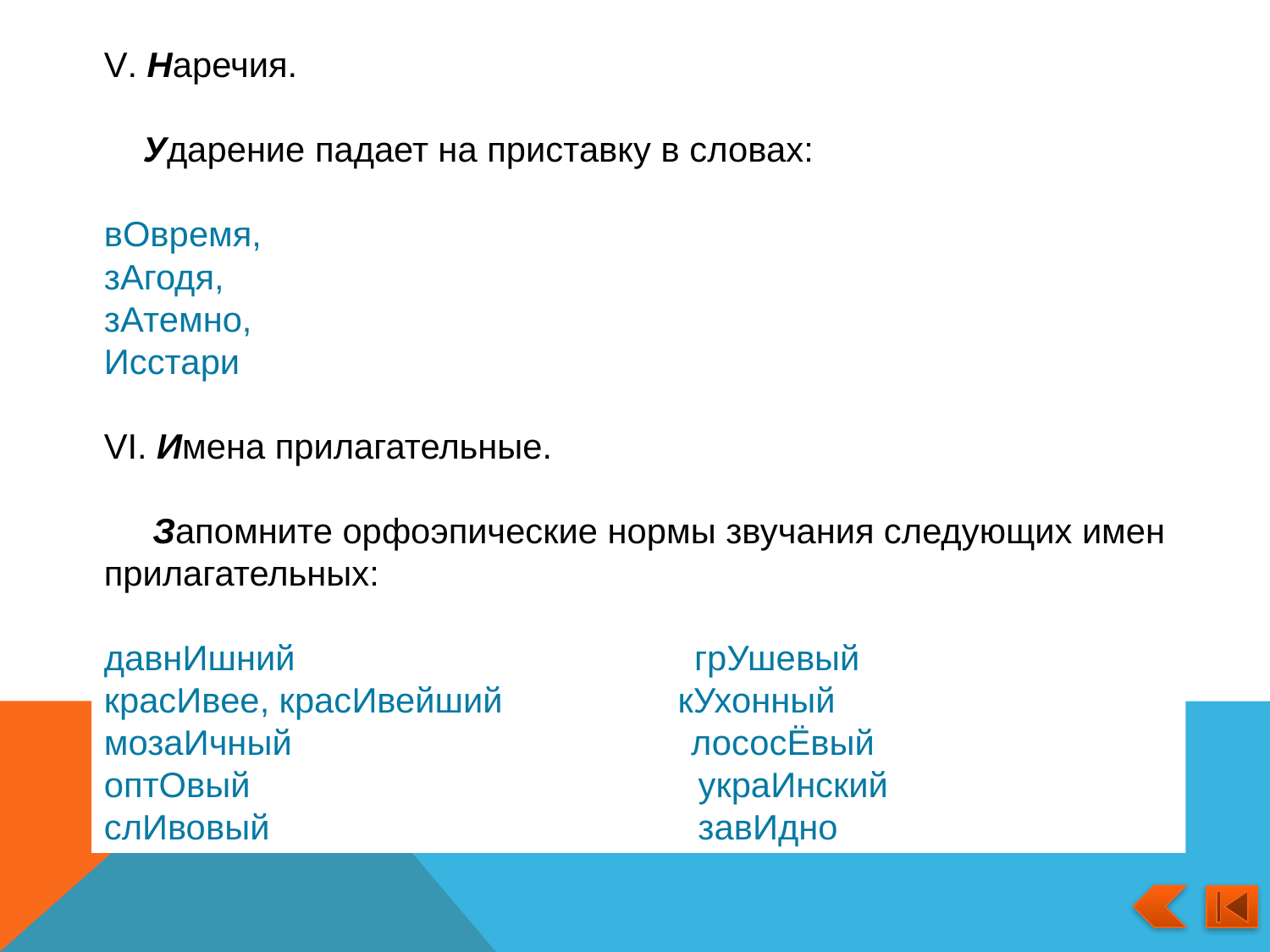

V. Наречия.
    Ударение падает на приставку в словах:
вОвремя,
зАгодя,
зАтемно,
Исстари

VI. Имена прилагательные.
     Запомните орфоэпические нормы звучания следующих имен прилагательных:
давнИшний                                         грУшевый
красИвее, красИвейший                  кУхонный
мозаИчный                                         лососЁвый
оптОвый                                              украИнский
слИвовый                                            завИдно